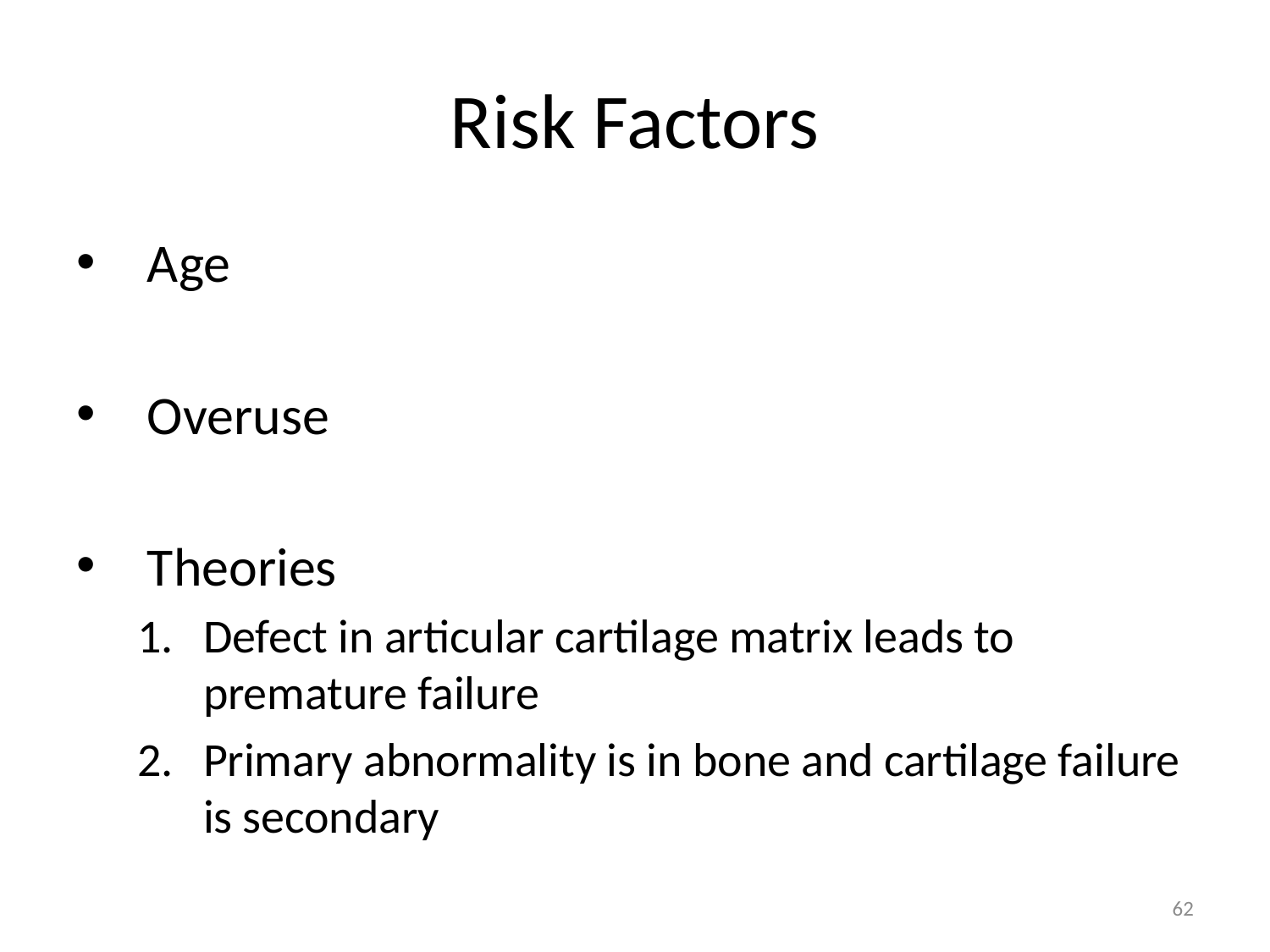

# Risk Factors
Age

Overuse

Theories
Defect in articular cartilage matrix leads to premature failure
Primary abnormality is in bone and cartilage failure is secondary
62